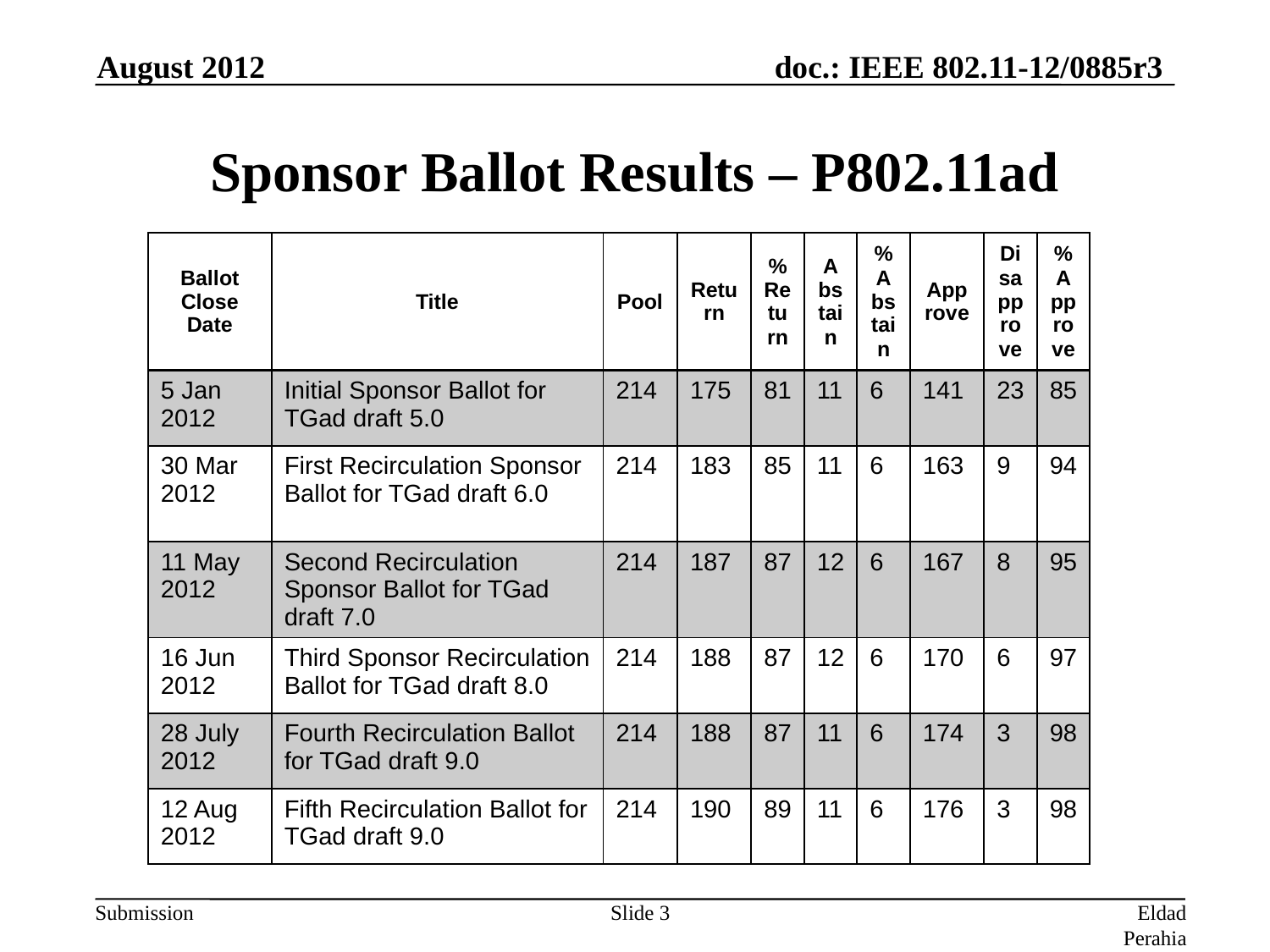

August 2012
# Sponsor Ballot Results – P802.11ad
| Ballot Close Date | Title | Pool | Return | %Return | Abstain | %Abstain | Approve | Disapprove | %Approve |
| --- | --- | --- | --- | --- | --- | --- | --- | --- | --- |
| 5 Jan 2012 | Initial Sponsor Ballot for TGad draft 5.0 | 214 | 175 | 81 | 11 | 6 | 141 | 23 | 85 |
| 30 Mar 2012 | First Recirculation Sponsor Ballot for TGad draft 6.0 | 214 | 183 | 85 | 11 | 6 | 163 | 9 | 94 |
| 11 May 2012 | Second Recirculation Sponsor Ballot for TGad draft 7.0 | 214 | 187 | 87 | 12 | 6 | 167 | 8 | 95 |
| 16 Jun 2012 | Third Sponsor Recirculation Ballot for TGad draft 8.0 | 214 | 188 | 87 | 12 | 6 | 170 | 6 | 97 |
| 28 July 2012 | Fourth Recirculation Ballot for TGad draft 9.0 | 214 | 188 | 87 | 11 | 6 | 174 | 3 | 98 |
| 12 Aug 2012 | Fifth Recirculation Ballot for TGad draft 9.0 | 214 | 190 | 89 | 11 | 6 | 176 | 3 | 98 |
Slide 3
Eldad Perahia, Intel Corporation